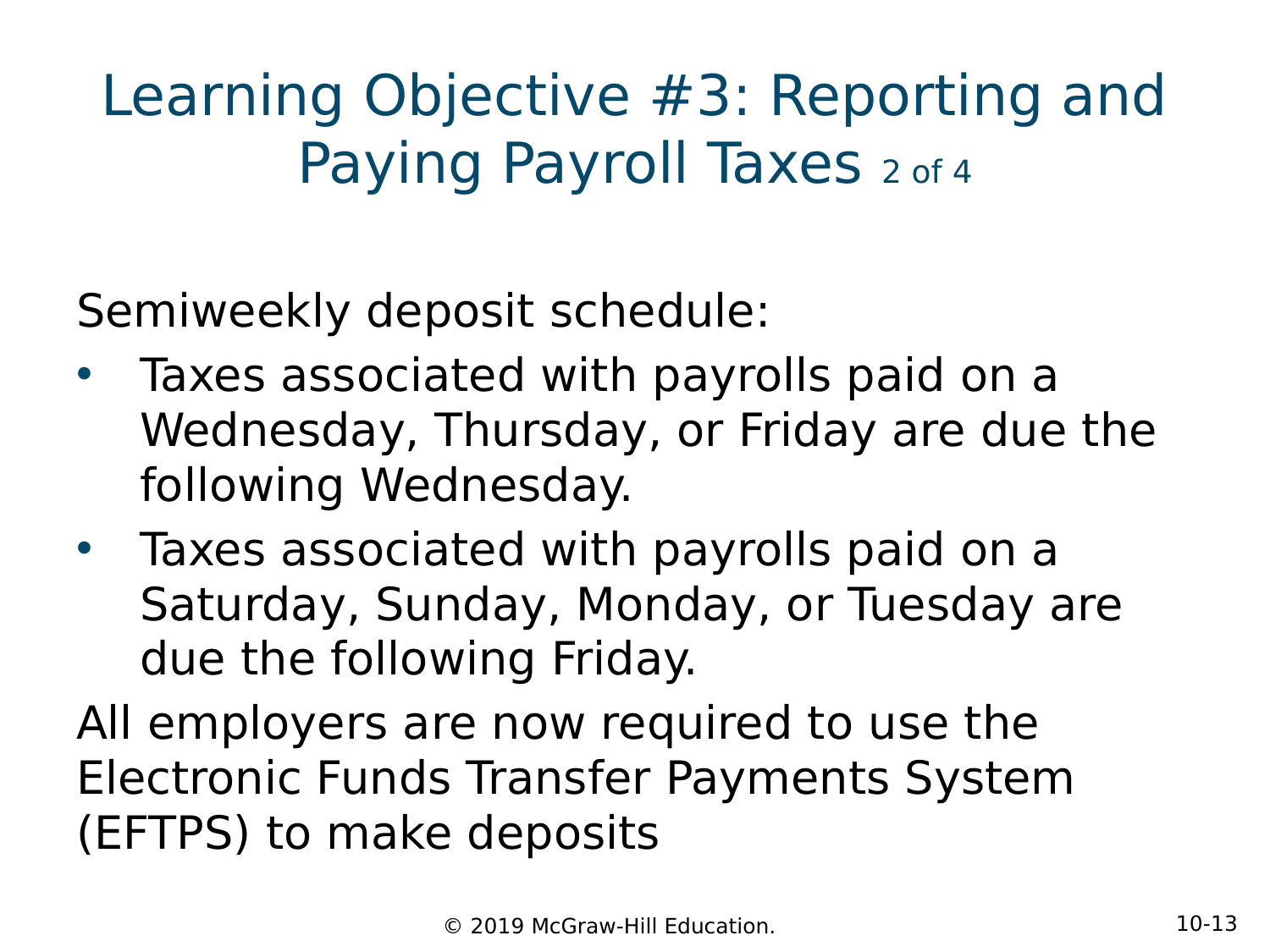

# Learning Objective #3: Reporting and Paying Payroll Taxes 2 of 4
Semiweekly deposit schedule:
Taxes associated with payrolls paid on a Wednesday, Thursday, or Friday are due the following Wednesday.
Taxes associated with payrolls paid on a Saturday, Sunday, Monday, or Tuesday are due the following Friday.
All employers are now required to use the Electronic Funds Transfer Payments System (EFTPS) to make deposits